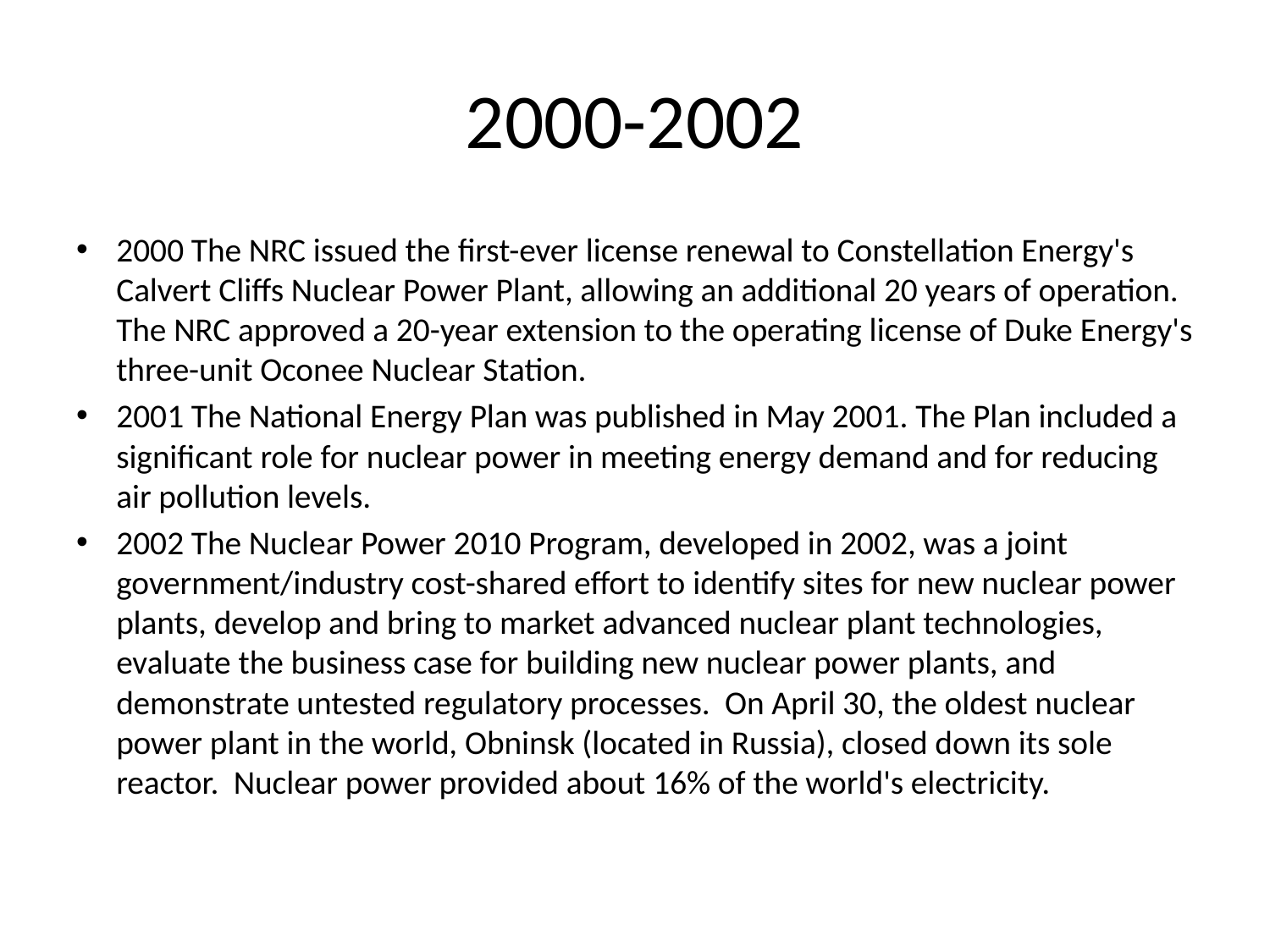

# 2000-2002
2000 The NRC issued the first-ever license renewal to Constellation Energy's Calvert Cliffs Nuclear Power Plant, allowing an additional 20 years of operation. The NRC approved a 20-year extension to the operating license of Duke Energy's three-unit Oconee Nuclear Station.
2001 The National Energy Plan was published in May 2001. The Plan included a significant role for nuclear power in meeting energy demand and for reducing air pollution levels.
2002 The Nuclear Power 2010 Program, developed in 2002, was a joint government/industry cost-shared effort to identify sites for new nuclear power plants, develop and bring to market advanced nuclear plant technologies, evaluate the business case for building new nuclear power plants, and demonstrate untested regulatory processes.  On April 30, the oldest nuclear power plant in the world, Obninsk (located in Russia), closed down its sole reactor.  Nuclear power provided about 16% of the world's electricity.